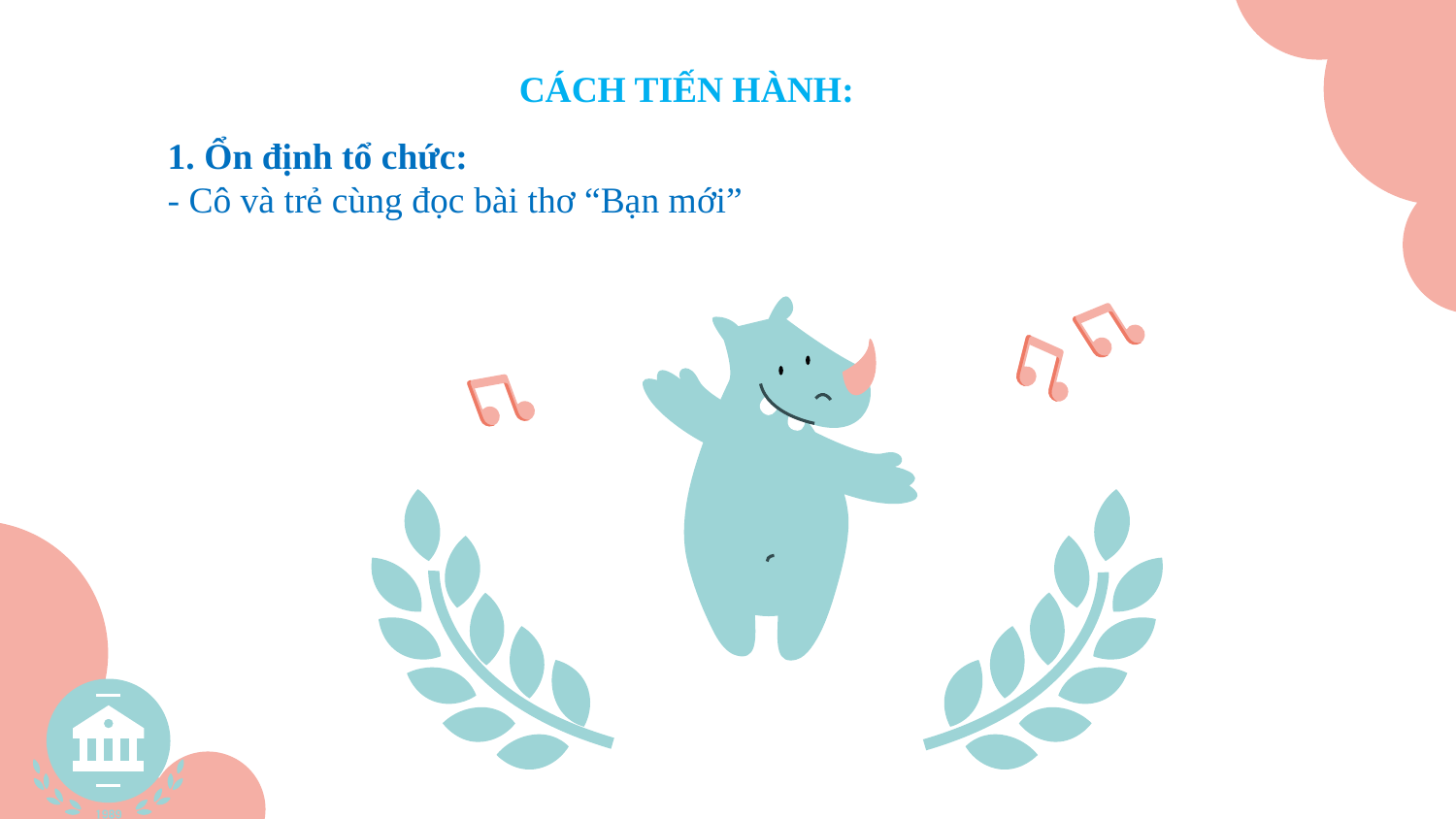

CÁCH TIẾN HÀNH:
1. Ổn định tổ chức:
- Cô và trẻ cùng đọc bài thơ “Bạn mới”